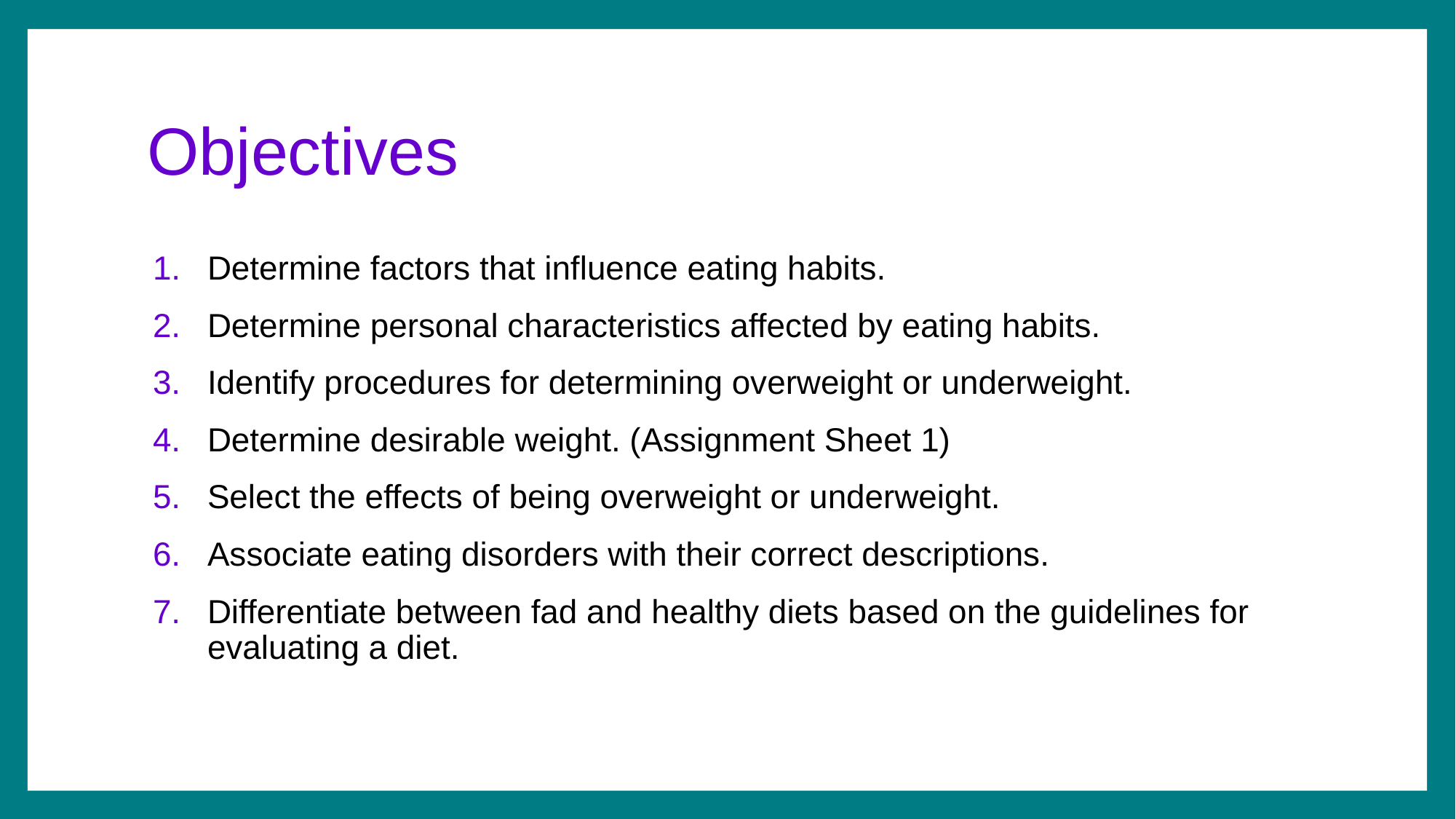

# Objectives
Determine factors that influence eating habits.
Determine personal characteristics affected by eating habits.
Identify procedures for determining overweight or underweight.
Determine desirable weight. (Assignment Sheet 1)
Select the effects of being overweight or underweight.
Associate eating disorders with their correct descriptions.
Differentiate between fad and healthy diets based on the guidelines for evaluating a diet.